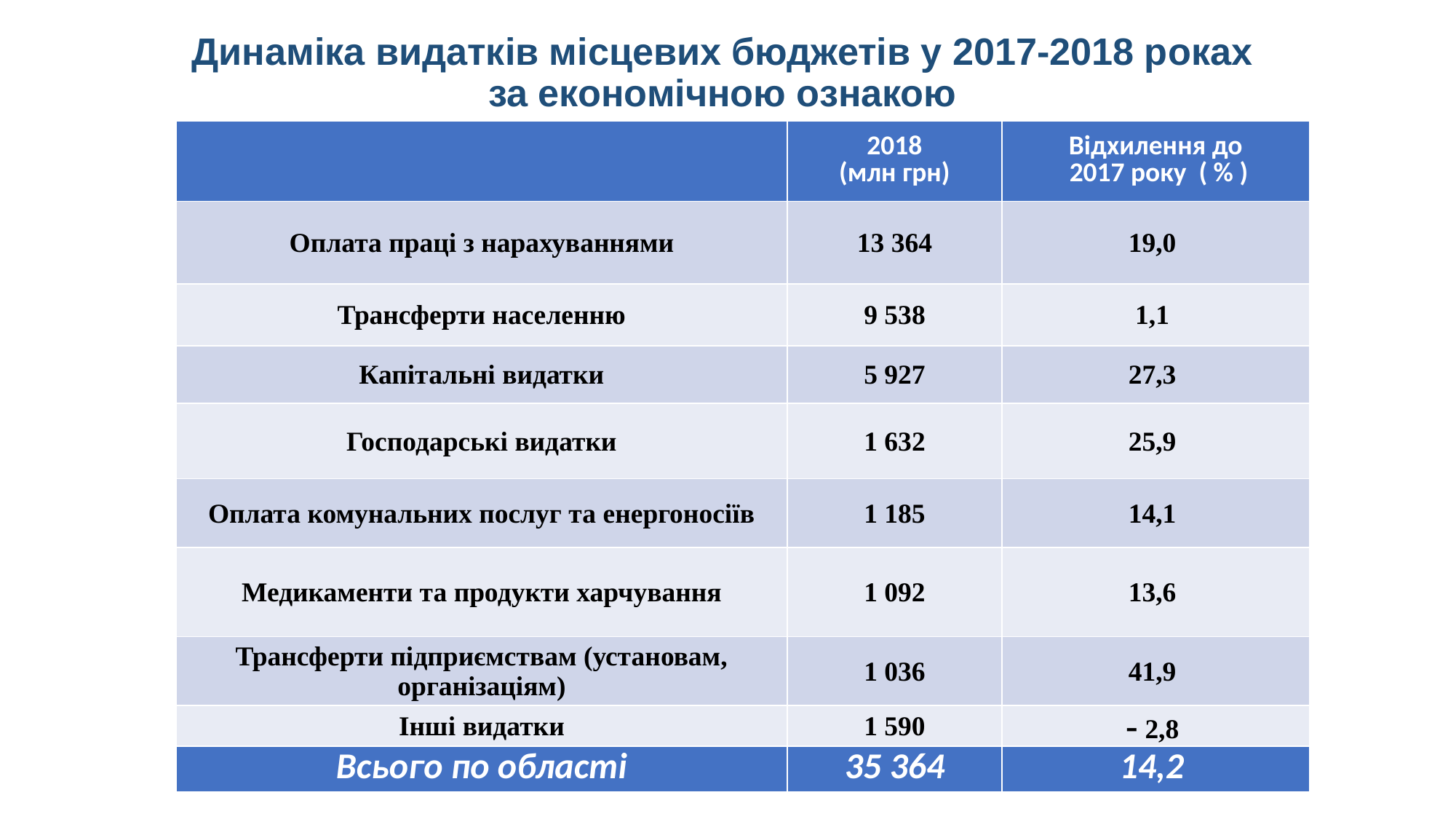

# Динаміка видатків місцевих бюджетів у 2017-2018 роках за економічною ознакою
|  | 2018 (млн грн) | Відхилення до 2017 року ( % ) |
| --- | --- | --- |
| Оплата праці з нарахуваннями | 13 364 | 19,0 |
| Трансферти населенню | 9 538 | 1,1 |
| Капітальні видатки | 5 927 | 27,3 |
| Господарські видатки | 1 632 | 25,9 |
| Оплата комунальних послуг та енергоносіїв | 1 185 | 14,1 |
| Медикаменти та продукти харчування | 1 092 | 13,6 |
| Трансферти підприємствам (установам, організаціям) | 1 036 | 41,9 |
| Інші видатки | 1 590 | - 2,8 |
| Всього по області | 35 364 | 14,2 |